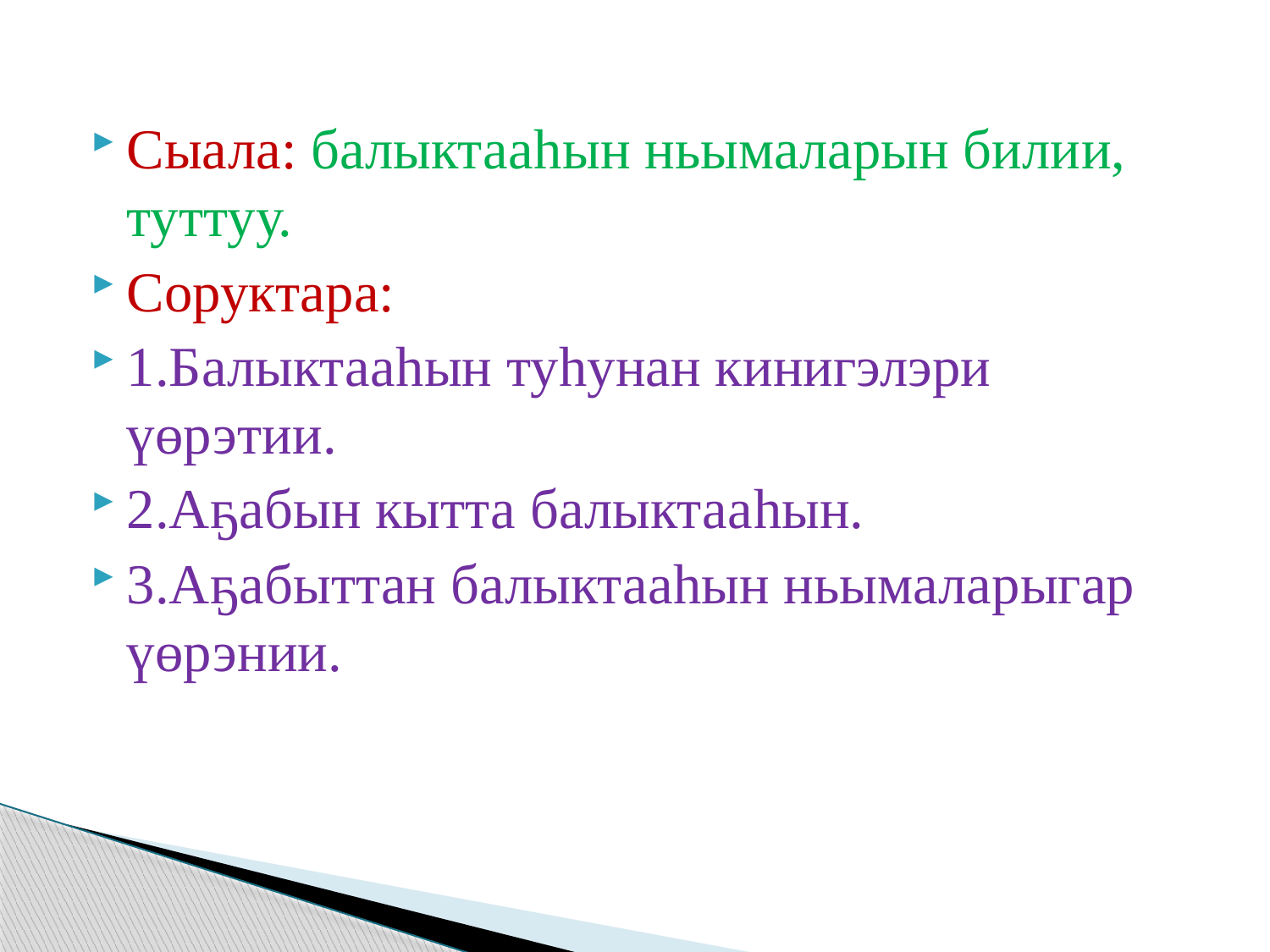

Сыала: балыктааһын ньымаларын билии, туттуу.
Соруктара:
1.Балыктааһын туһунан кинигэлэри үөрэтии.
2.Аҕабын кытта балыктааһын.
3.Аҕабыттан балыктааһын ньымаларыгар үөрэнии.